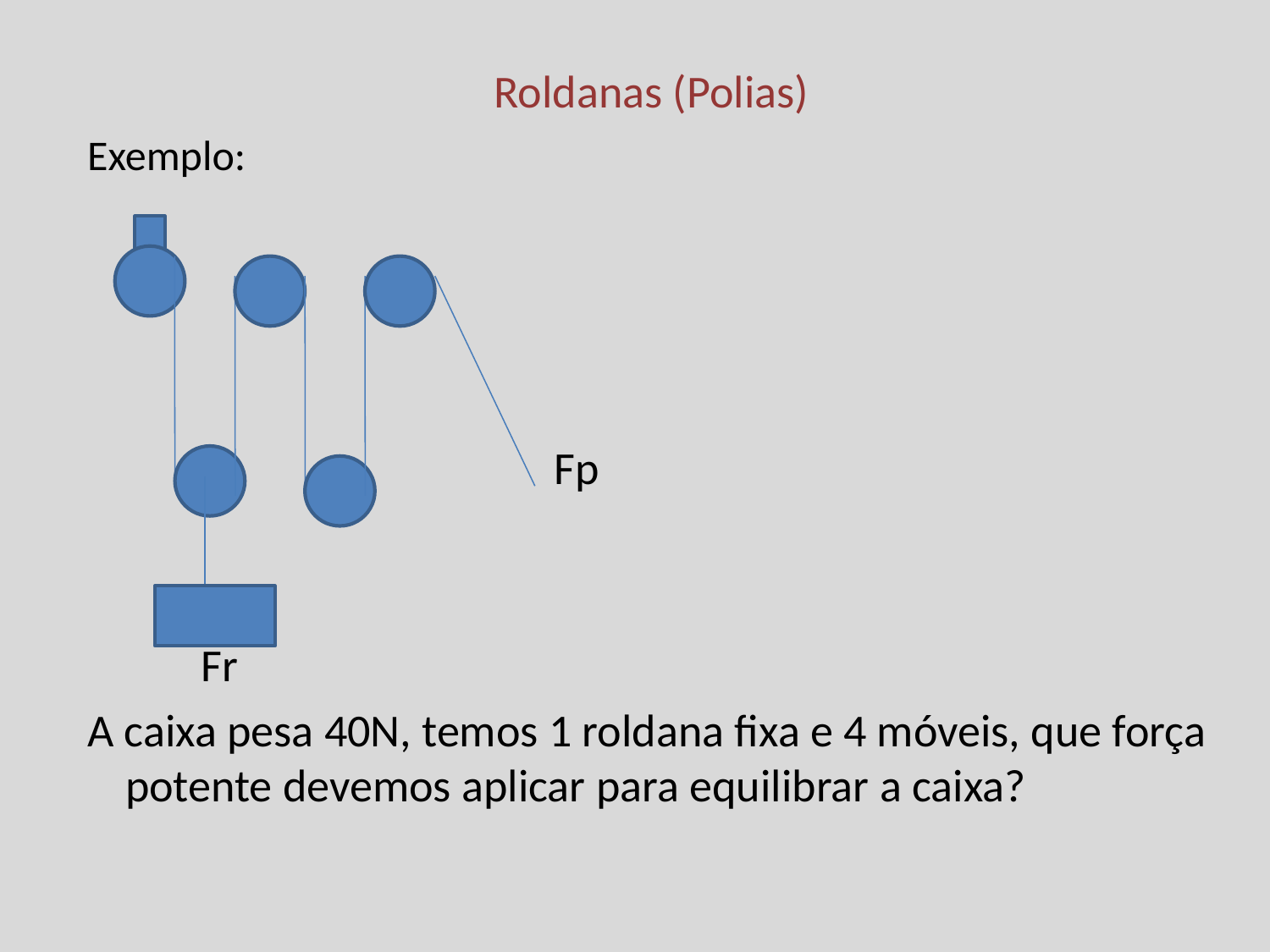

Roldanas (Polias)
Exemplo:

                                             Fp

           Fr
A caixa pesa 40N, temos 1 roldana fixa e 4 móveis, que força potente devemos aplicar para equilibrar a caixa?

.